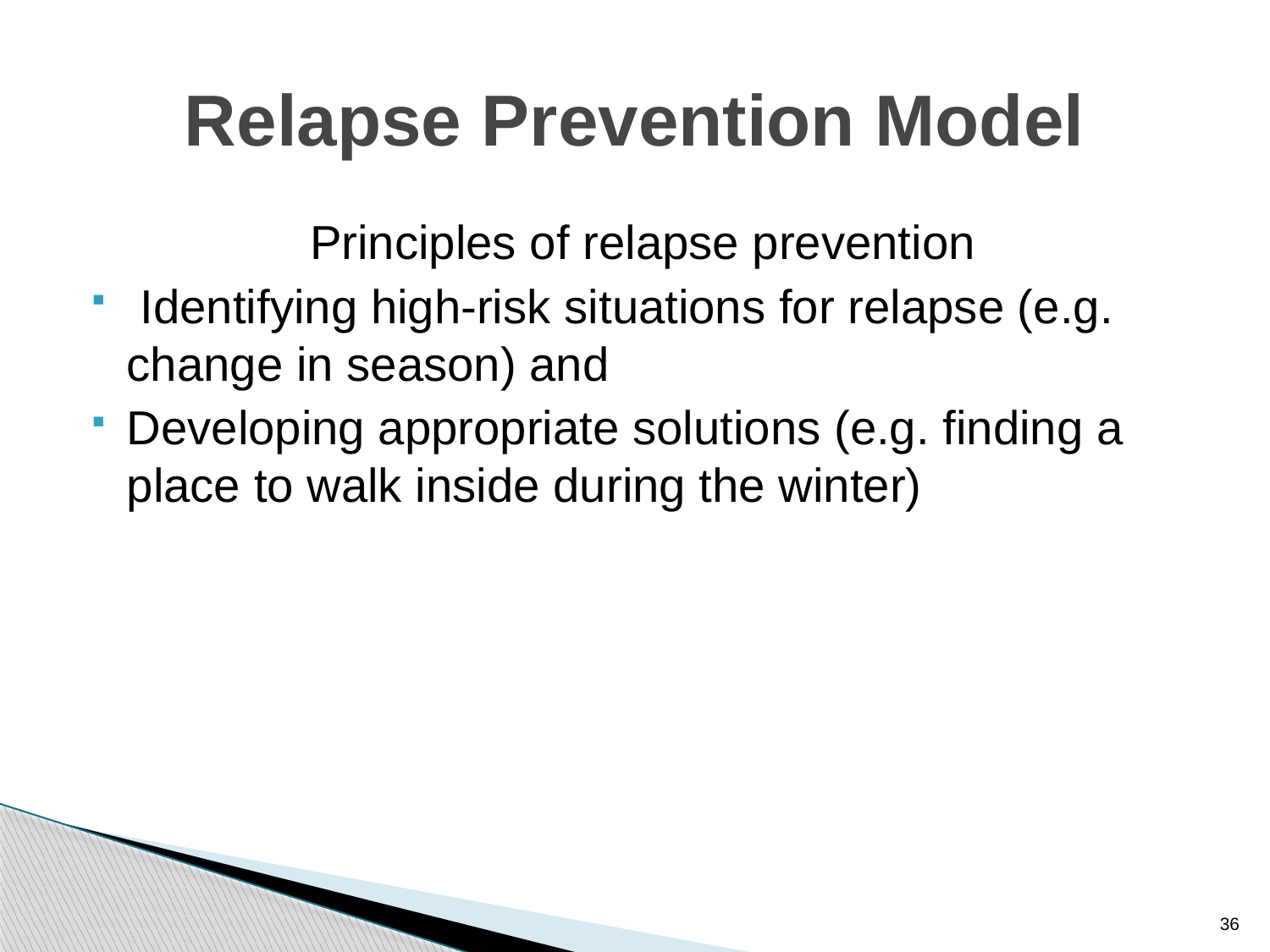

# Relapse Prevention Model
Principles of relapse prevention
 Identifying high-risk situations for relapse (e.g. change in season) and
Developing appropriate solutions (e.g. finding a place to walk inside during the winter)
36